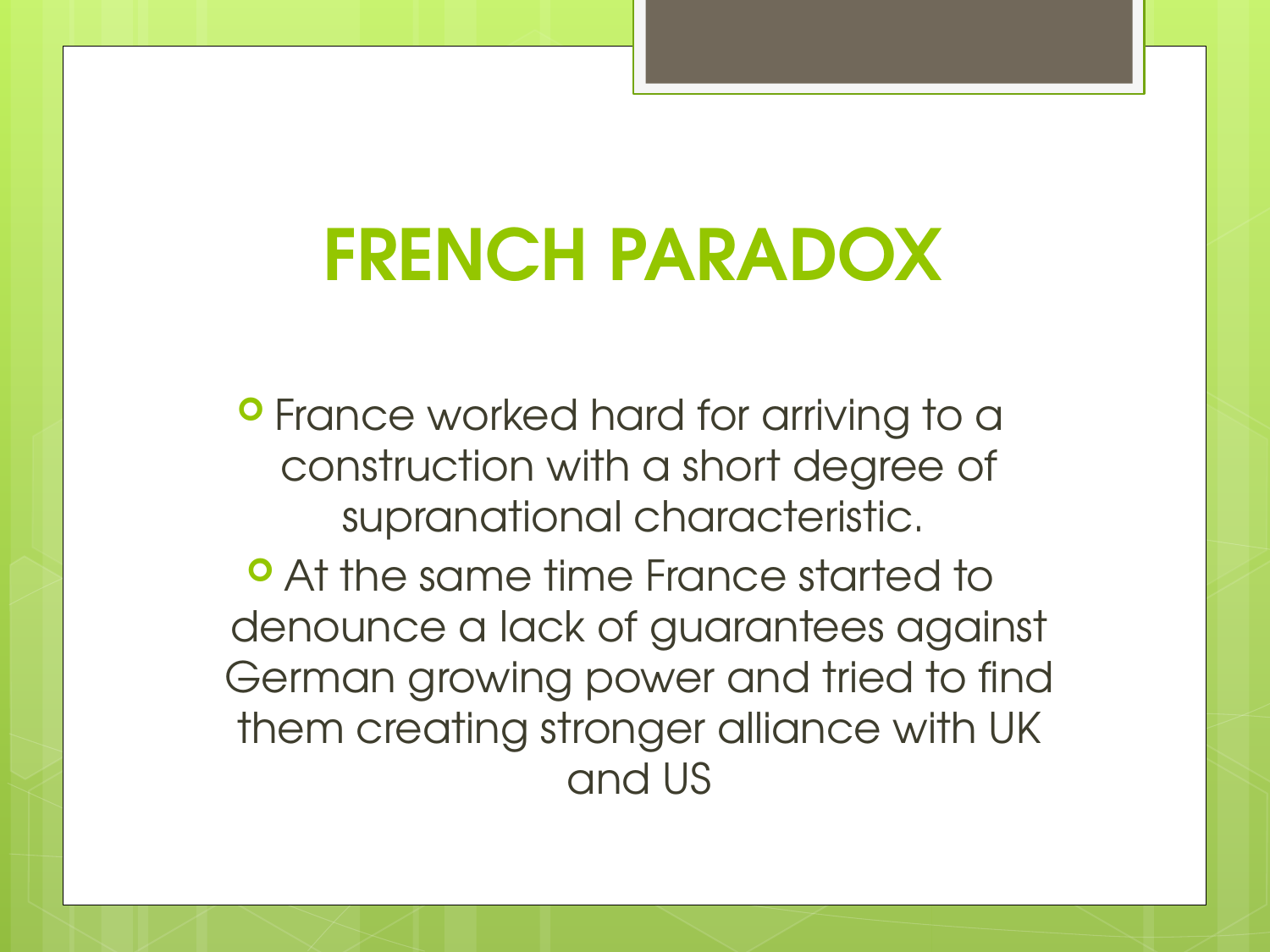

# FRENCH PARADOX

France worked hard for arriving to a construction with a short degree of supranational characteristic.
At the same time France started to denounce a lack of guarantees against German growing power and tried to find them creating stronger alliance with UK and US